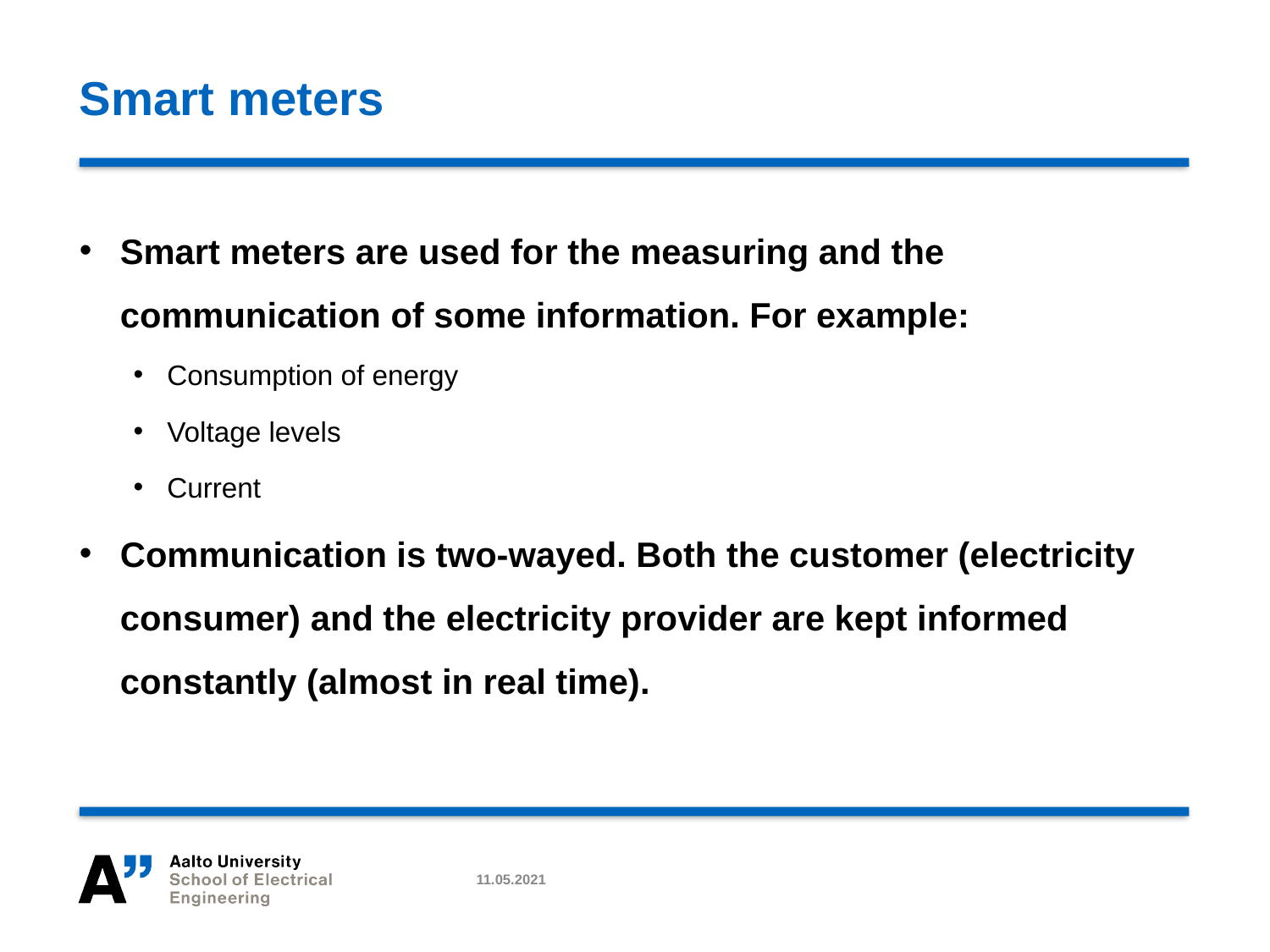

# Smart meters
Smart meters are used for the measuring and the communication of some information. For example:
Consumption of energy
Voltage levels
Current
Communication is two-wayed. Both the customer (electricity consumer) and the electricity provider are kept informed constantly (almost in real time).

11.05.2021